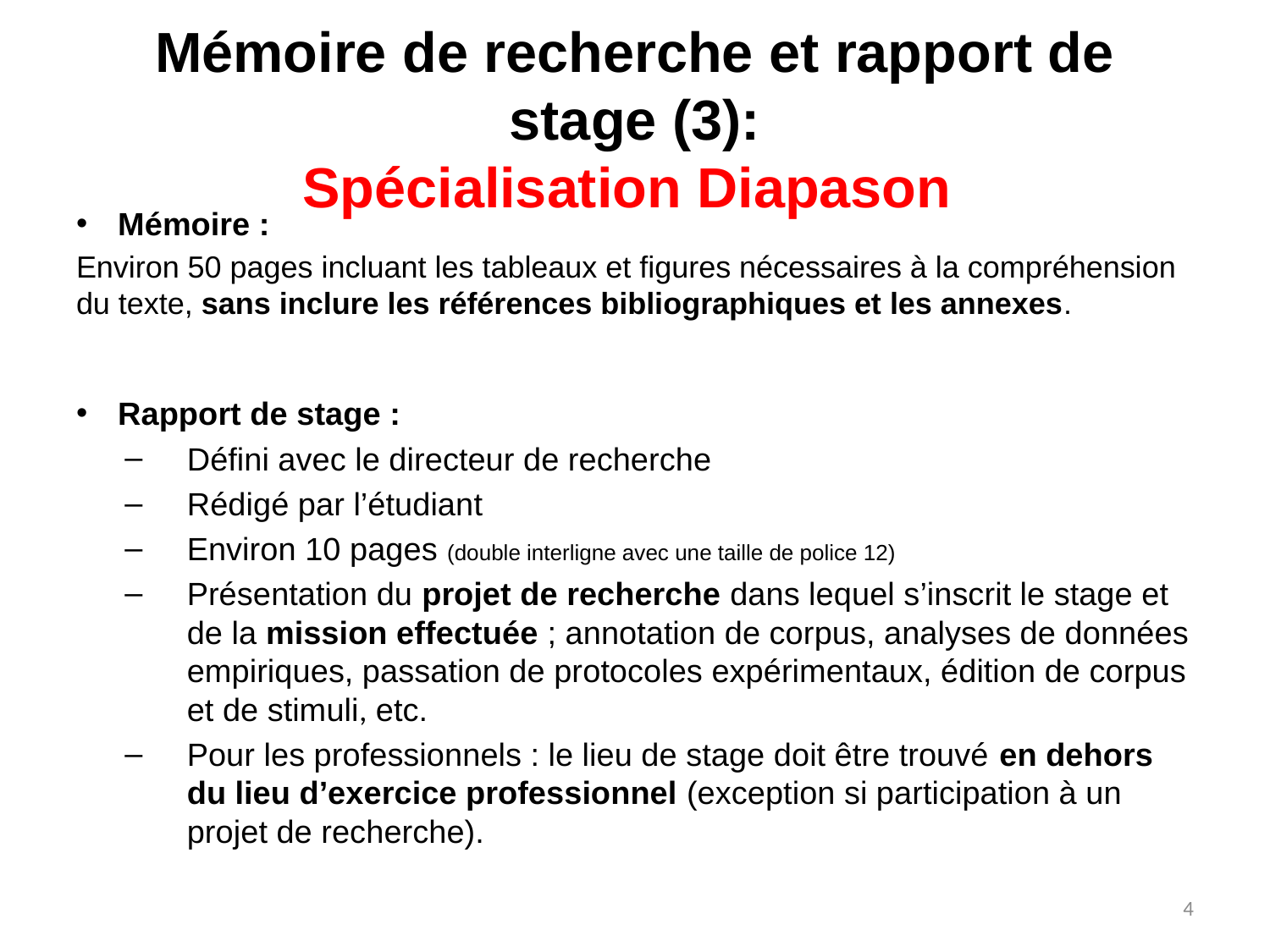

# Mémoire de recherche et rapport de stage (3): Spécialisation Diapason
Mémoire :
Environ 50 pages incluant les tableaux et figures nécessaires à la compréhension du texte, sans inclure les références bibliographiques et les annexes.

Rapport de stage :
Défini avec le directeur de recherche
Rédigé par l’étudiant
Environ 10 pages (double interligne avec une taille de police 12)
Présentation du projet de recherche dans lequel s’inscrit le stage et de la mission effectuée ; annotation de corpus, analyses de données empiriques, passation de protocoles expérimentaux, édition de corpus et de stimuli, etc.
Pour les professionnels : le lieu de stage doit être trouvé en dehors du lieu d’exercice professionnel (exception si participation à un projet de recherche).
4